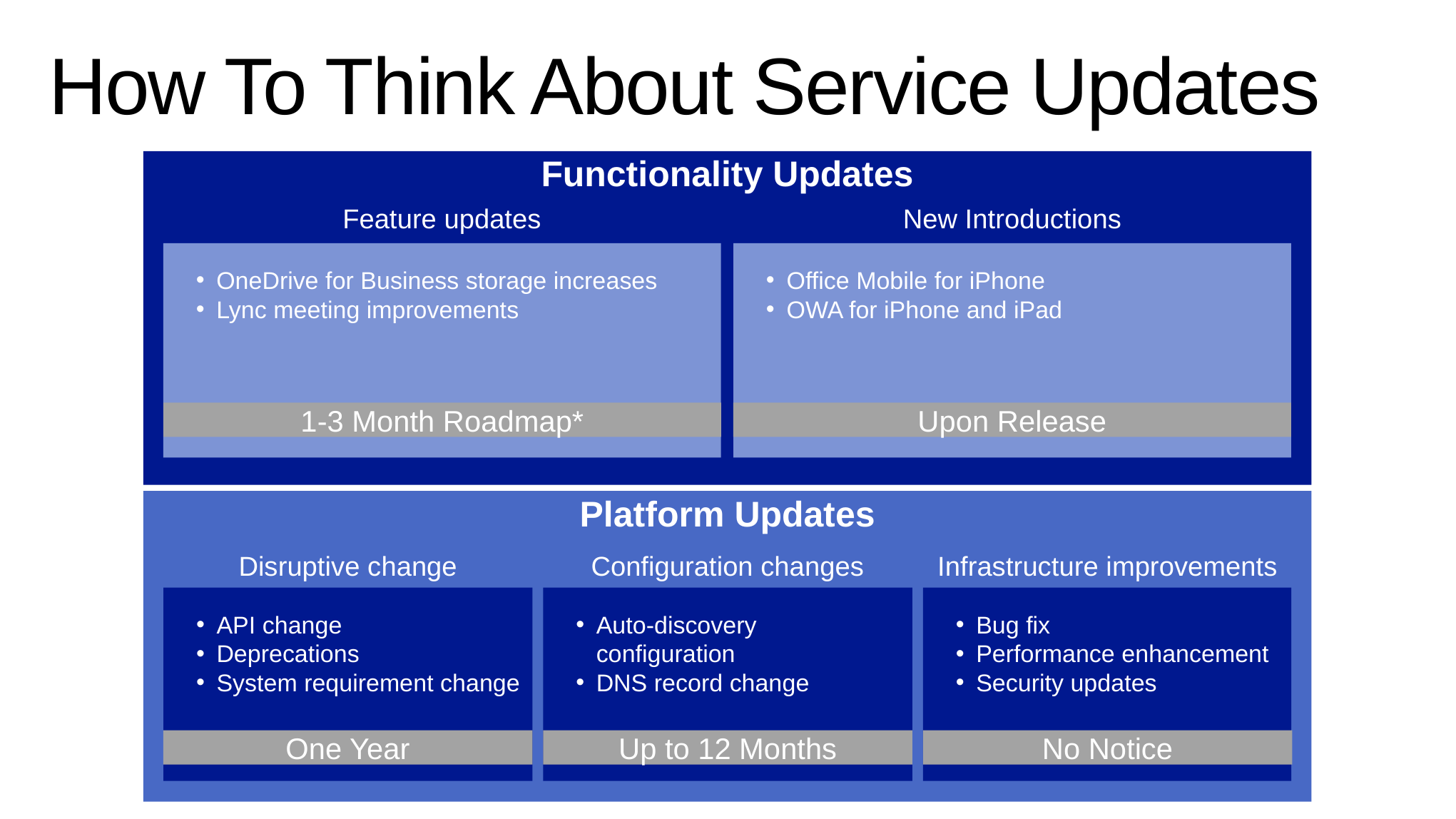

# How To Think About Service Updates
Functionality Updates
New Introductions
Office Mobile for iPhone
OWA for iPhone and iPad

Feature updates
OneDrive for Business storage increases
Lync meeting improvements

1-3 Month Roadmap*
Upon Release
Platform Updates
Infrastructure improvements
Bug fix
Performance enhancement
Security updates
Disruptive change
API change
Deprecations
System requirement change
Configuration changes
Auto-discovery configuration
DNS record change
One Year
Up to 12 Months
No Notice